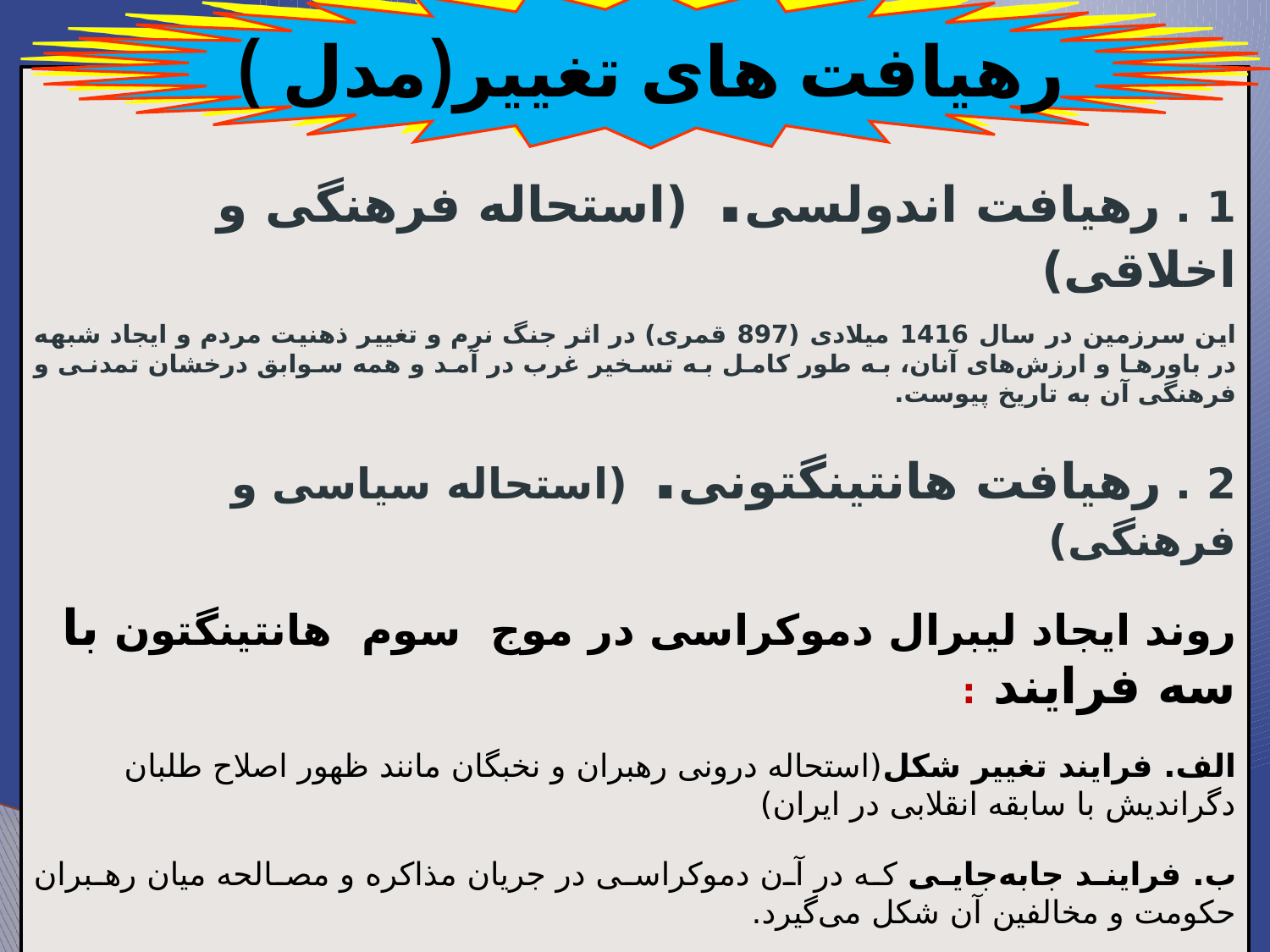

رهیافت های تغییر(مدل )

1 . رهیافت اندولسی. (استحاله فرهنگی و اخلاقی)
این سرزمین در سال 1416 میلادی (897 قمری) در اثر جنگ ‌نرم و تغییر ذهنیت مردم و ایجاد شبهه در باورها و ارزش‌های آنان، به طور کامل به تسخیر غرب در آمد و همه‌ سوابق درخشان تمدنی و فرهنگی آن به تاریخ پیوست.
2 . رهیافت هانتینگتونی. (استحاله سیاسی و فرهنگی)
روند ایجاد لیبرال دموکراسی در موج‌  سوم  هانتینگتون با سه فرایند :
الف. فرایند تغییر شکل(استحاله درونی رهبران و نخبگان مانند ظهور اصلاح طلبان  دگراندیش با سابقه انقلابی در ایران)
ب. فرایند جابه‌جایی که در آن دموکراسی در جریان مذاکره و مصالحه میان رهبران حکومت و مخالفین آن شکل می‌گیرد.
ج. فرایند فروپاشی که در آن مخالفین حکومت اقتدارگرا با سرنگون کردن حاکمان، اقدام به تشکیل حکومت دموکراتیک می‌کنند،در صورت نیاز با تهاجم بیرونی همراه است.
3. رهیافت جین شارپی. (انقلابهای رنگی و مخملین-  نمایش 198 روش برای نمادهای رفتاری)